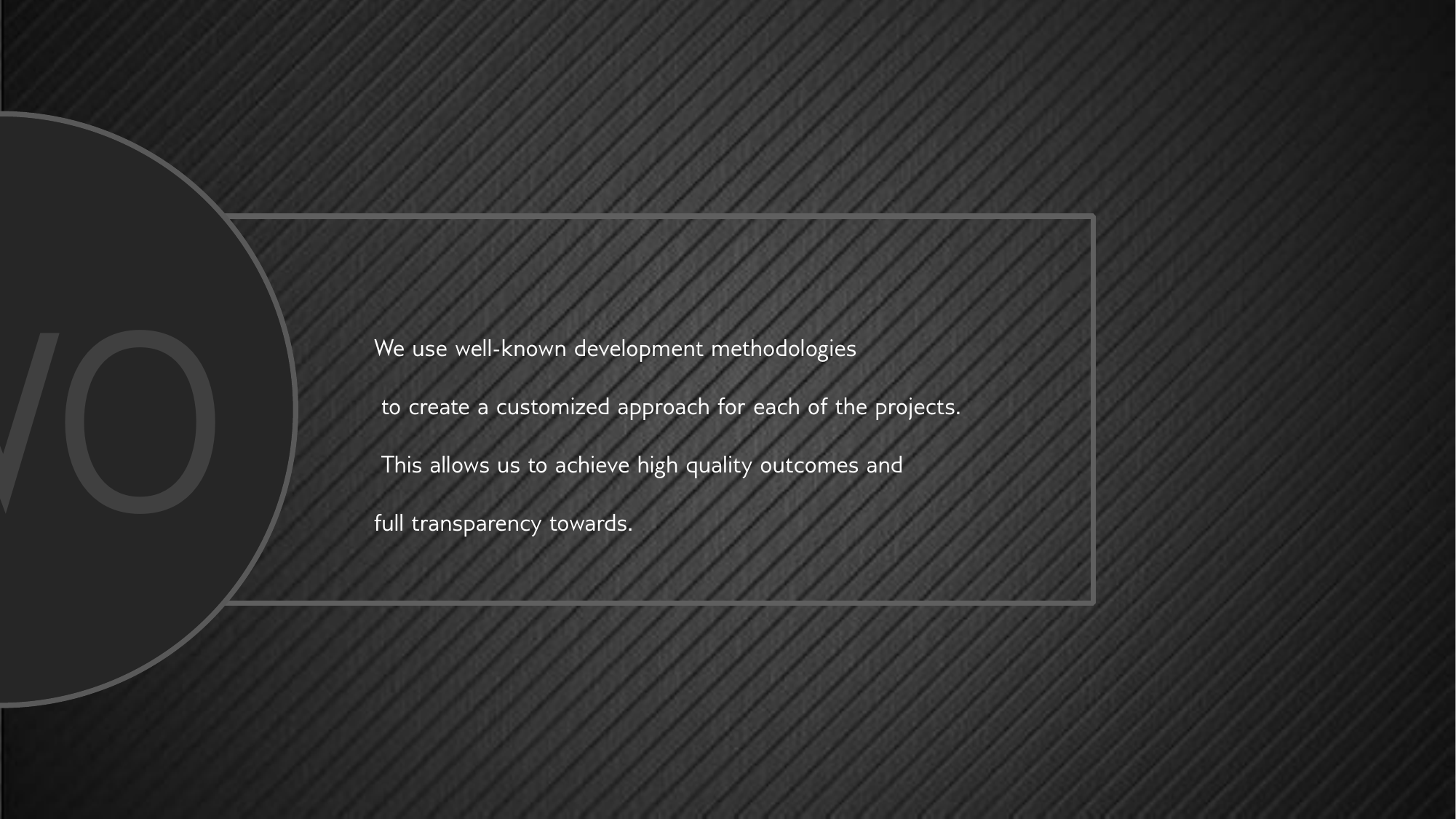

TWO

We use well-known development methodologies
 to create a customized approach for each of the projects.
 This allows us to achieve high quality outcomes and
full transparency towards.